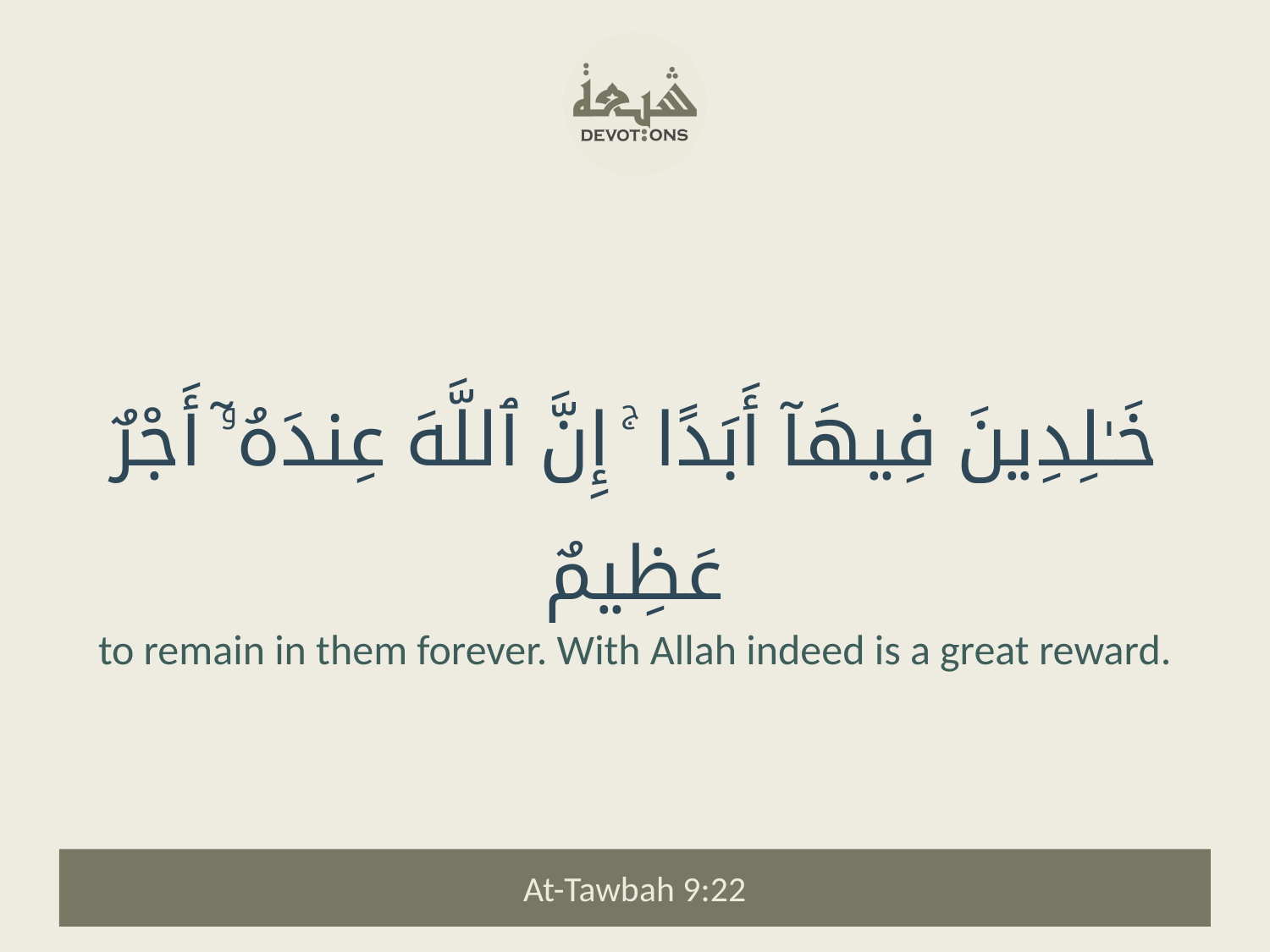

خَـٰلِدِينَ فِيهَآ أَبَدًا ۚ إِنَّ ٱللَّهَ عِندَهُۥٓ أَجْرٌ عَظِيمٌ
to remain in them forever. With Allah indeed is a great reward.
At-Tawbah 9:22